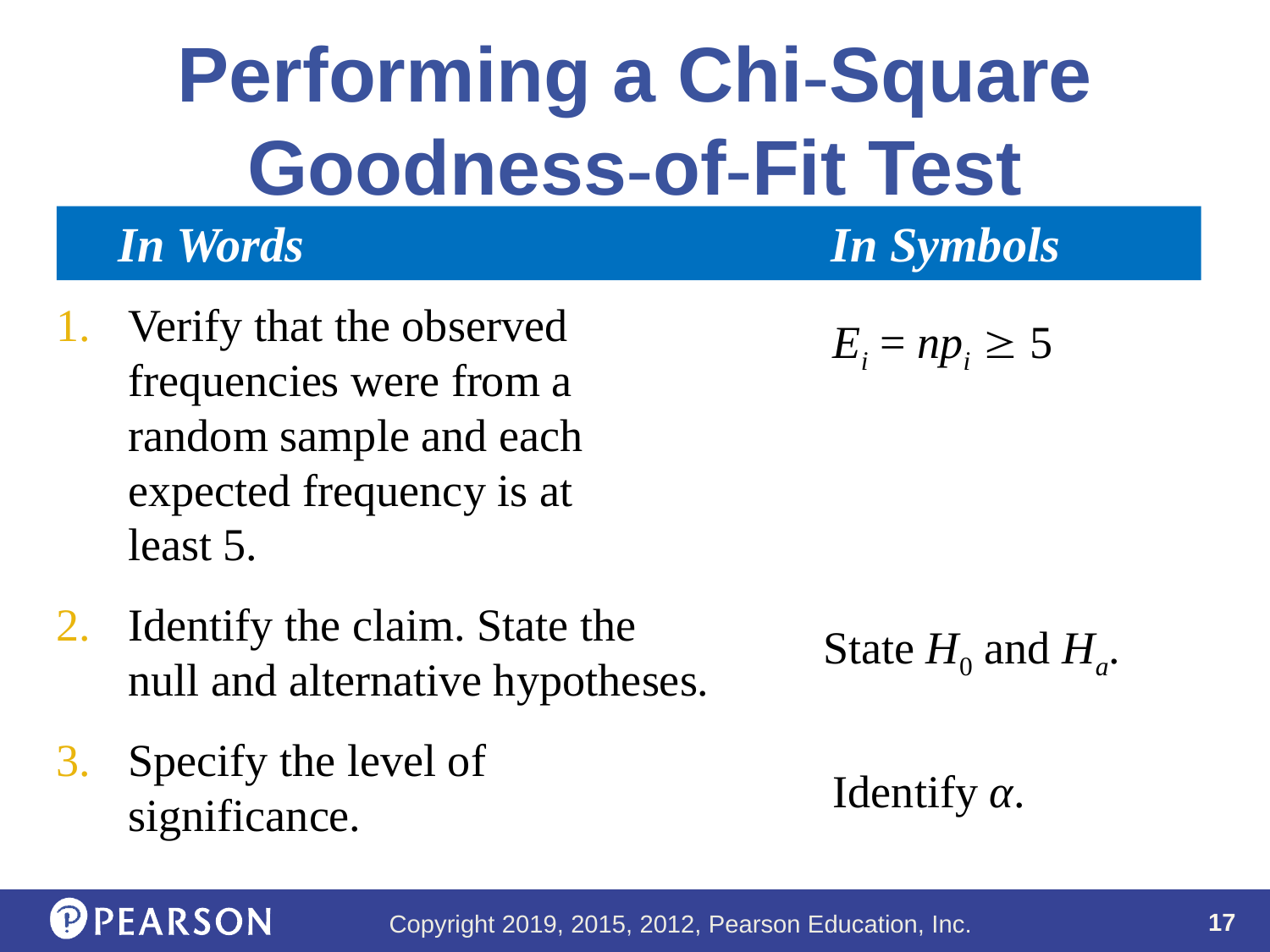

# Performing a Chi-Square Goodness-of-Fit Test
    In Words					In Symbols
Verify that the observed frequencies were from a random sample and each expected frequency is at
least 5.
Identify the claim. State the null and alternative hypotheses.
Specify the level of significance.

Ei = npi ≥ 5
State H0 and Ha.
Identify α.